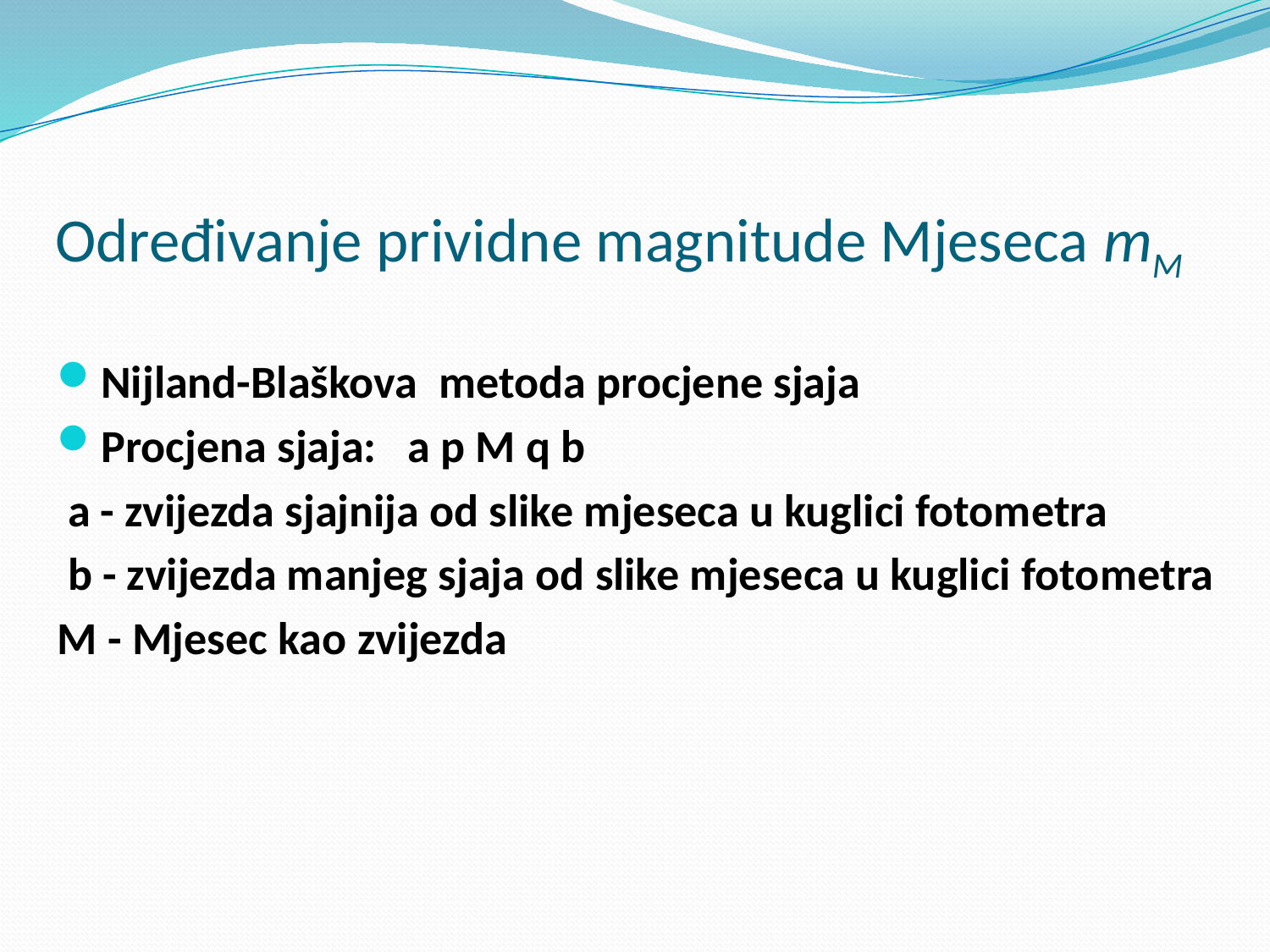

# Određivanje prividne magnitude Mjeseca mM
Nijland-Blaškova  metoda procjene sjaja
Procjena sjaja:   a p M q b
 a - zvijezda sjajnija od slike mjeseca u kuglici fotometra
 b - zvijezda manjeg sjaja od slike mjeseca u kuglici fotometra
M - Mjesec kao zvijezda